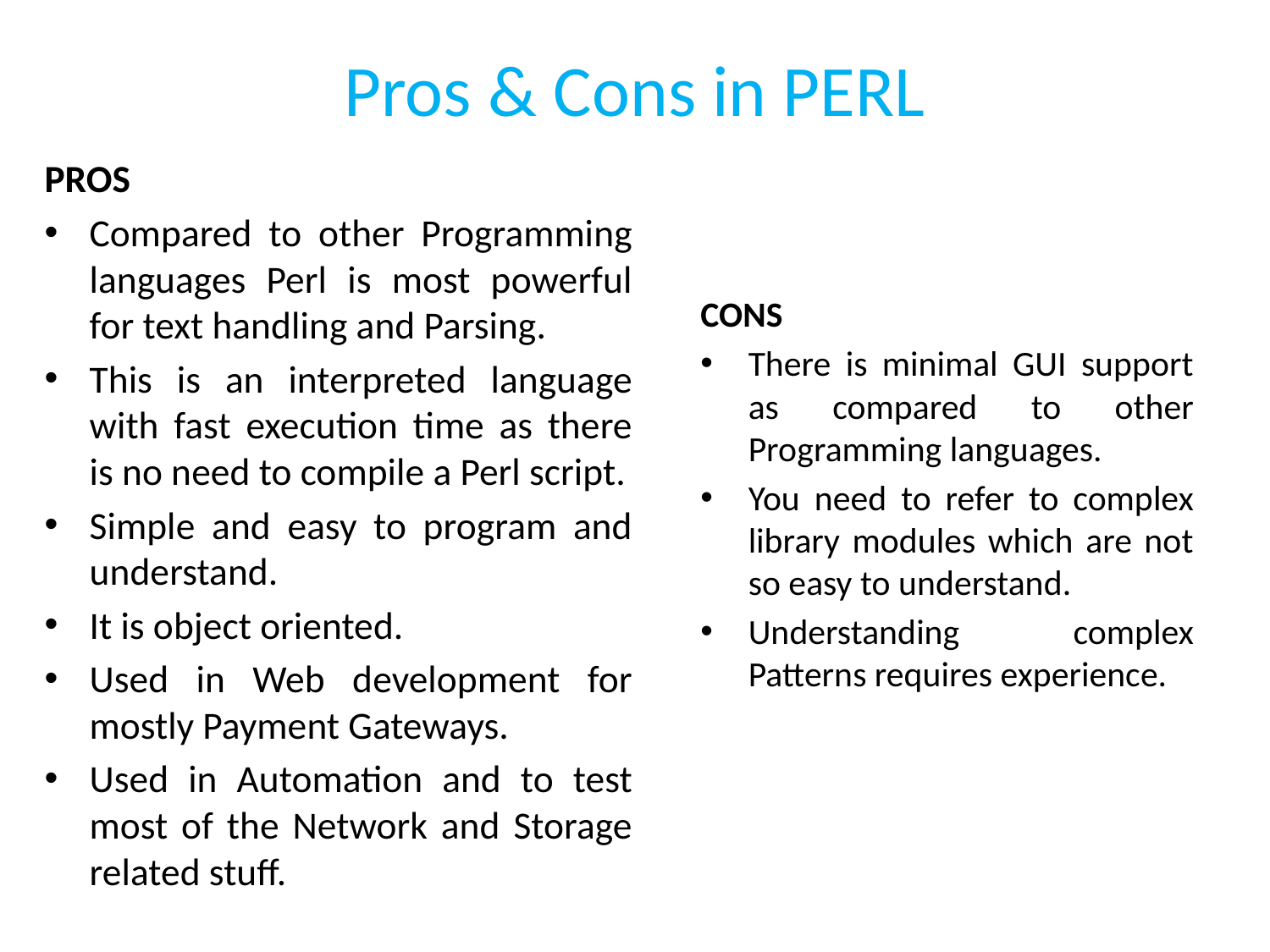

# Pros & Cons in PERL
PROS
Compared to other Programming languages Perl is most powerful for text handling and Parsing.
This is an interpreted language with fast execution time as there is no need to compile a Perl script.
Simple and easy to program and understand.
It is object oriented.
Used in Web development for mostly Payment Gateways.
Used in Automation and to test most of the Network and Storage related stuff.

CONS
There is minimal GUI support as compared to other Programming languages.
You need to refer to complex library modules which are not so easy to understand.
Understanding complex Patterns requires experience.